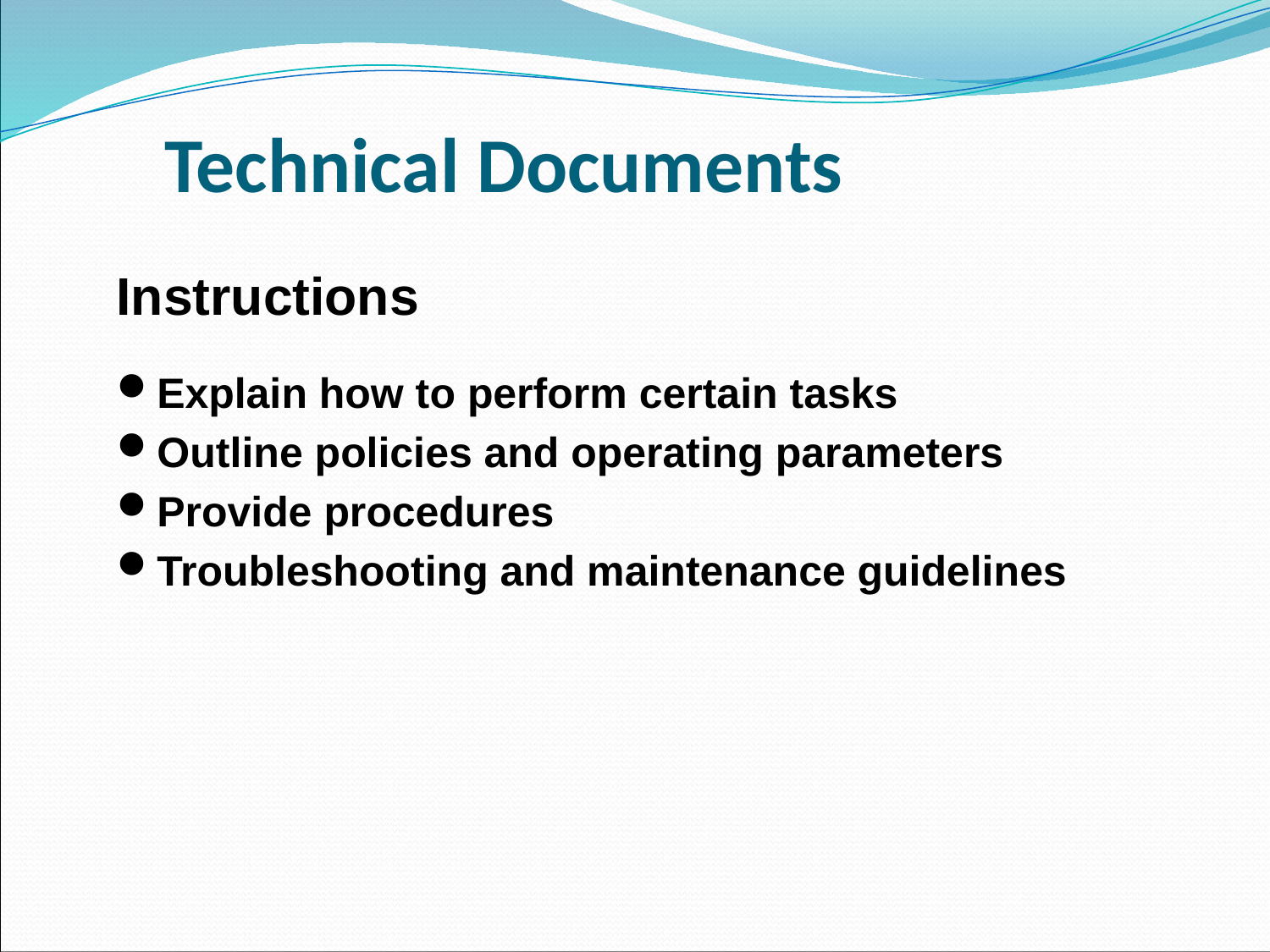

Technical Documents
Instructions
Explain how to perform certain tasks
Outline policies and operating parameters
Provide procedures
Troubleshooting and maintenance guidelines